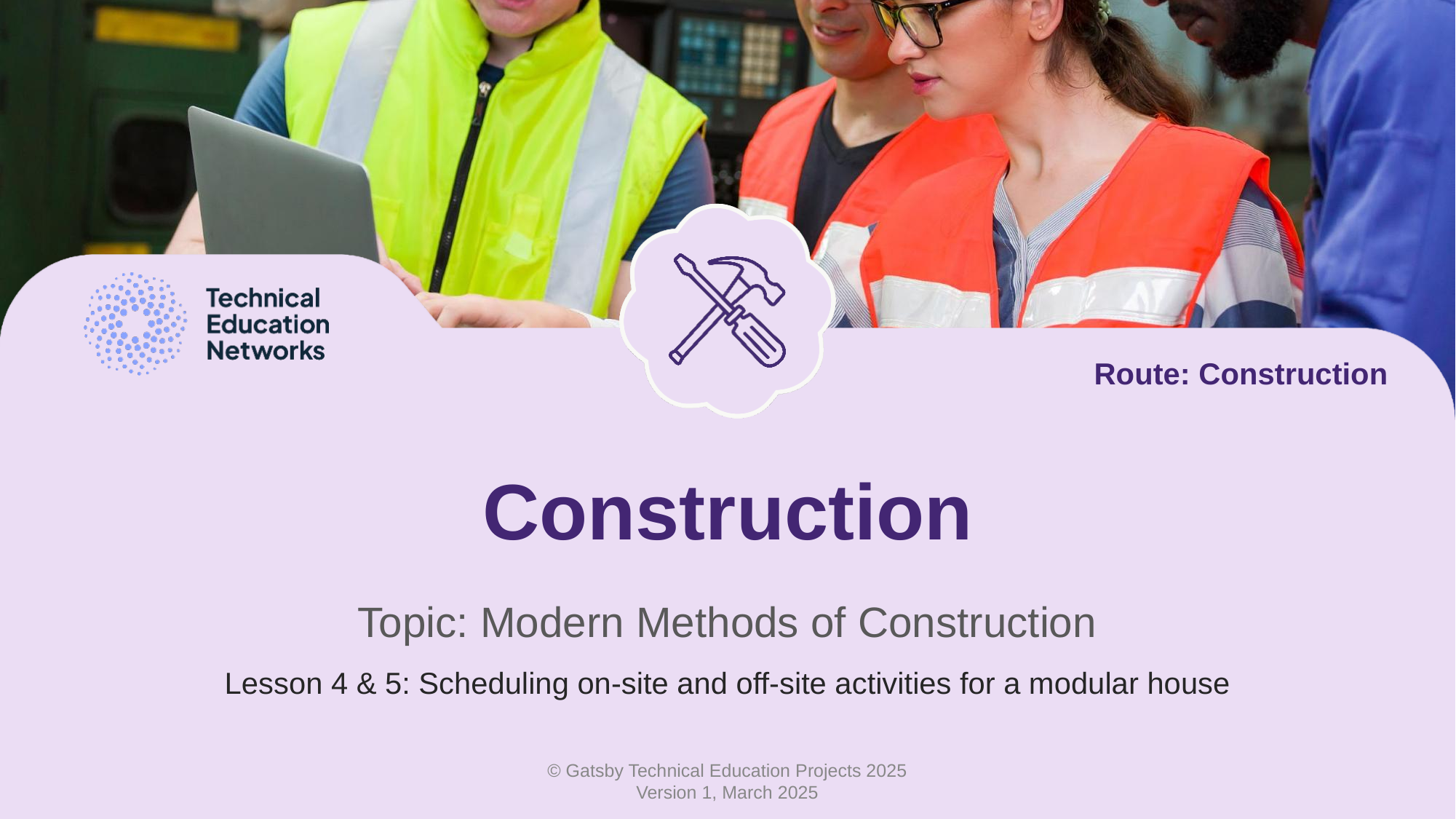

Route: Construction
# Construction
Topic: Modern Methods of Construction

Lesson 4 & 5: Scheduling on-site and off-site activities for a modular house